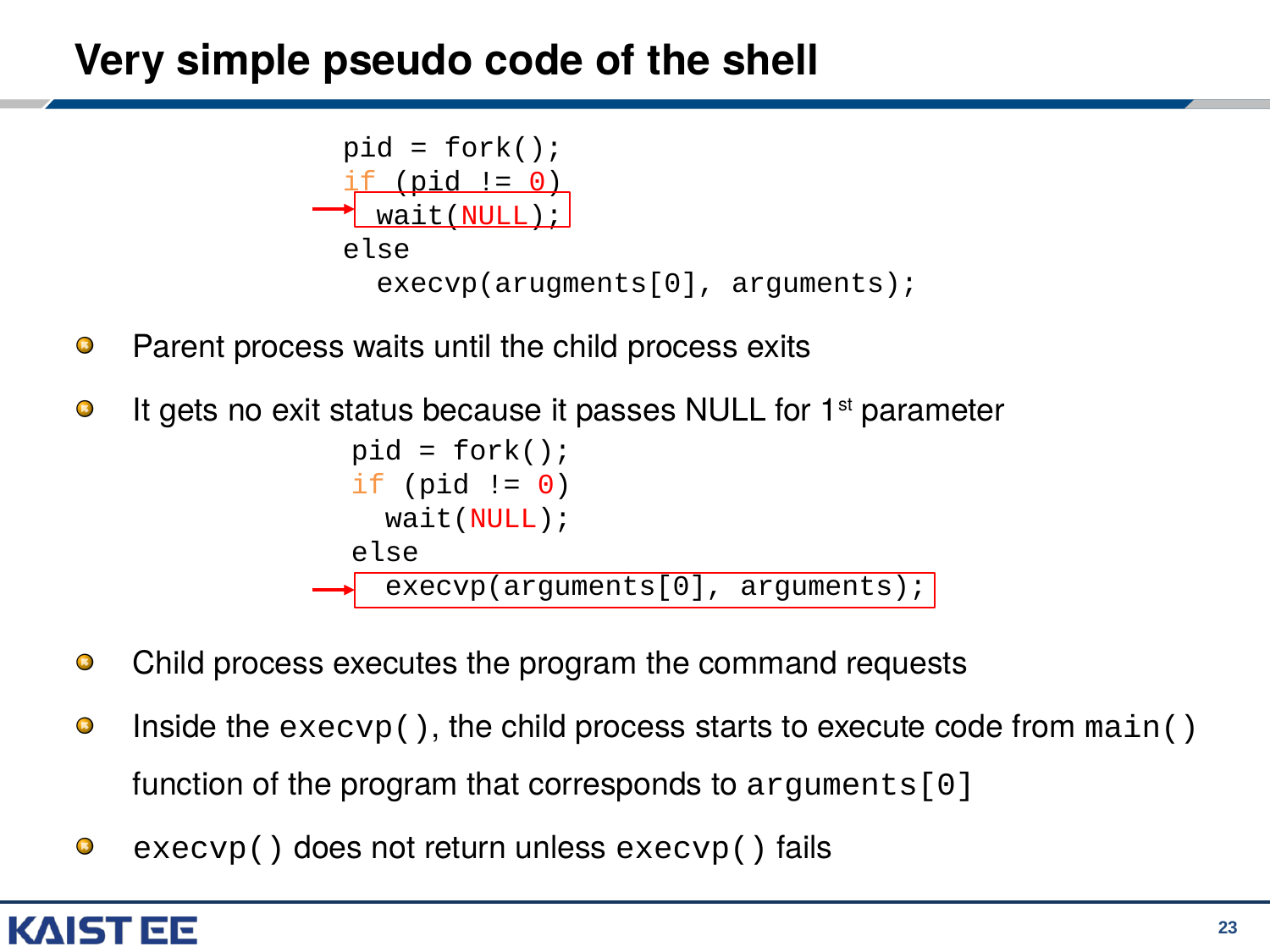

# Very simple pseudo code of the shell
pid = fork();
if (pid != 0)
  wait(NULL);
else
  execvp(arugments[0], arguments);

Parent process waits until the child process exits
It gets no exit status because it passes NULL for 1st parameter
pid = fork();
if (pid != 0)
  wait(NULL);
else
  execvp(arguments[0], arguments);

Child process executes the program the command requests
Inside the execvp(), the child process starts to execute code from main() function of the program that corresponds to arguments[0]
execvp() does not return unless execvp() fails